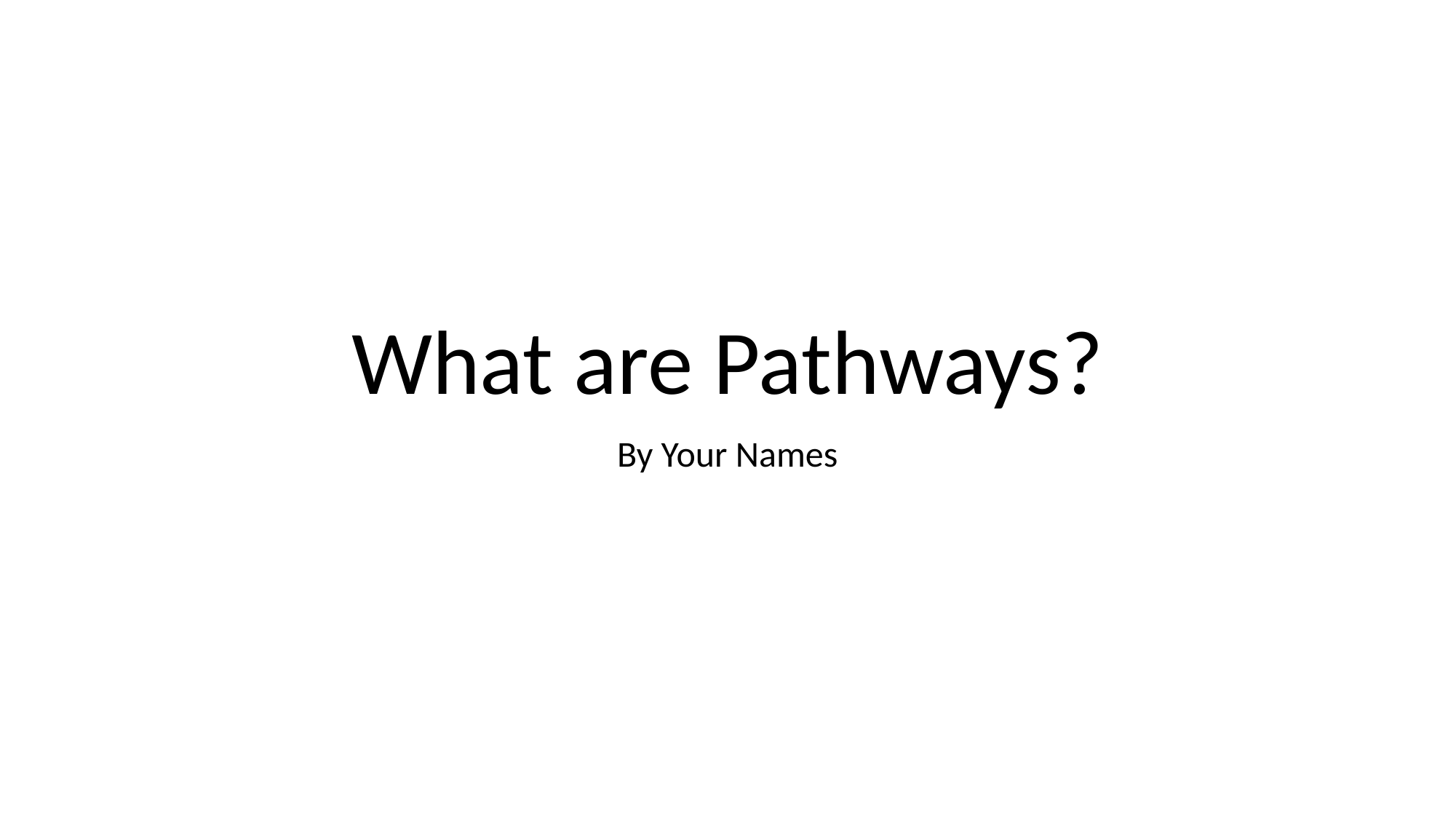

# What are Pathways?
By Your Names